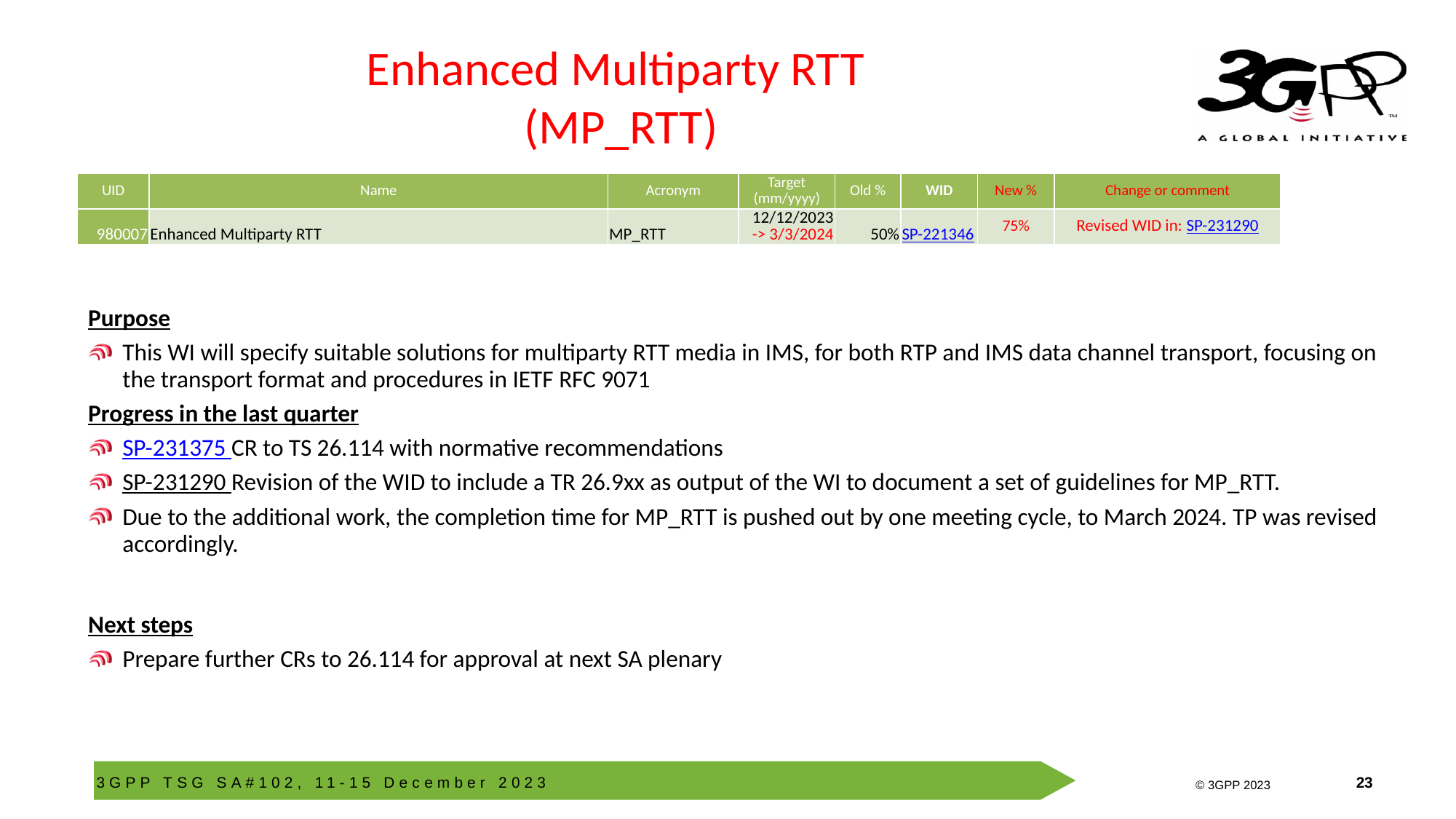

# Enhanced Multiparty RTT (MP_RTT)
| UID | Name | Acronym | Target (mm/yyyy) | Old % | WID | New % | Change or comment |
| --- | --- | --- | --- | --- | --- | --- | --- |
| 980007 | Enhanced Multiparty RTT | MP\_RTT | 12/12/2023 -> 3/3/2024 | 50% | SP-221346 | 75% | Revised WID in: SP-231290 |
Purpose
This WI will specify suitable solutions for multiparty RTT media in IMS, for both RTP and IMS data channel transport, focusing on the transport format and procedures in IETF RFC 9071
Progress in the last quarter
SP-231375 CR to TS 26.114 with normative recommendations
SP-231290 Revision of the WID to include a TR 26.9xx as output of the WI to document a set of guidelines for MP_RTT.
Due to the additional work, the completion time for MP_RTT is pushed out by one meeting cycle, to March 2024. TP was revised accordingly.

Next steps
Prepare further CRs to 26.114 for approval at next SA plenary